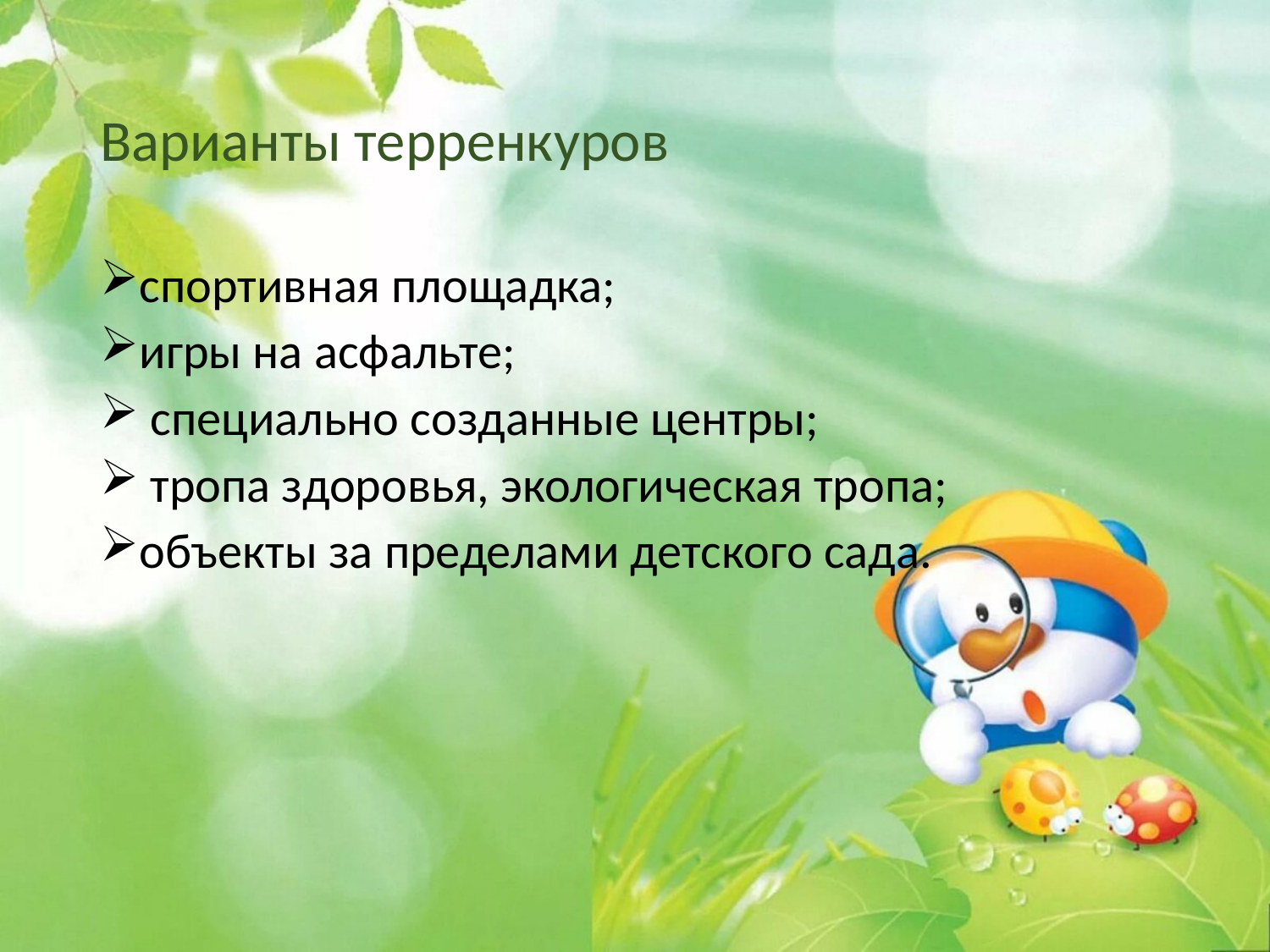

# Варианты терренкуров
спортивная площадка;
игры на асфальте;
 специально созданные центры;
 тропа здоровья, экологическая тропа;
объекты за пределами детского сада.